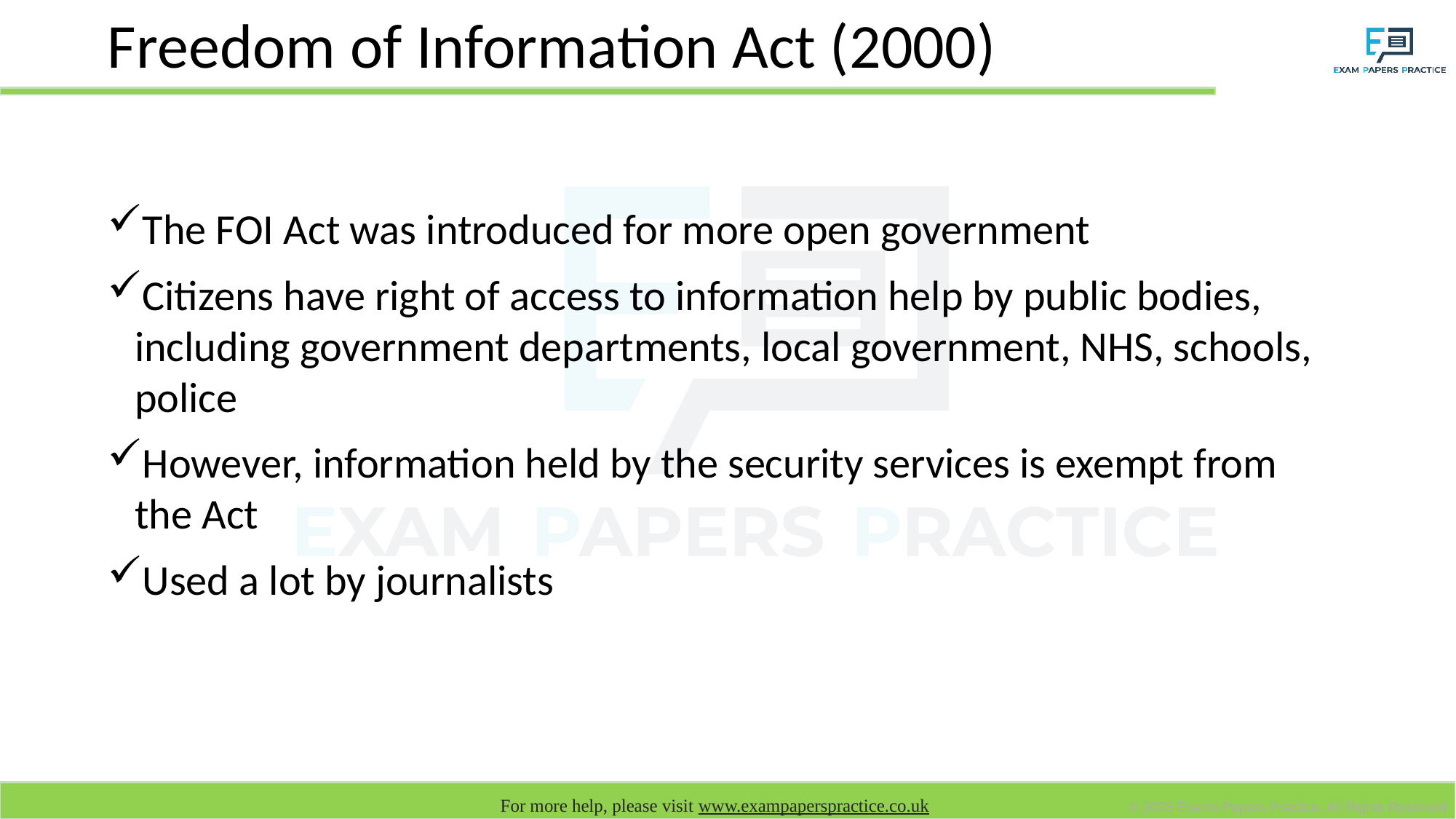

# Freedom of Information Act (2000)
The FOI Act was introduced for more open government
Citizens have right of access to information help by public bodies, including government departments, local government, NHS, schools, police
However, information held by the security services is exempt from the Act
Used a lot by journalists